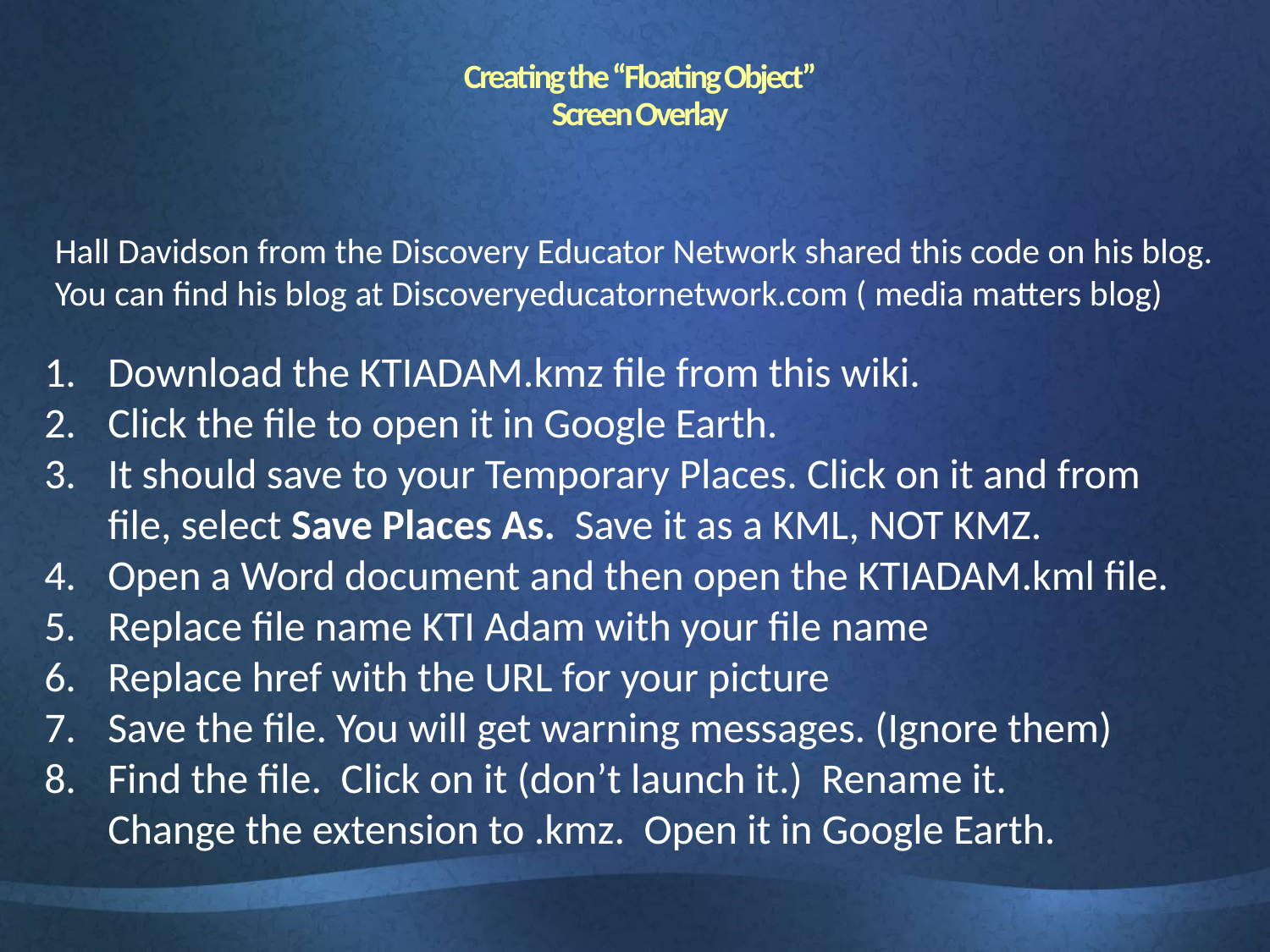

Creating the “Floating Object”
Screen Overlay
Hall Davidson from the Discovery Educator Network shared this code on his blog.  You can find his blog at Discoveryeducatornetwork.com ( media matters blog)
Download the KTIADAM.kmz file from this wiki.
Click the file to open it in Google Earth.
It should save to your Temporary Places. Click on it and from
	file, select Save Places As.  Save it as a KML, NOT KMZ.
Open a Word document and then open the KTIADAM.kml file.
Replace file name KTI Adam with your file name
Replace href with the URL for your picture
Save the file. You will get warning messages. (Ignore them)
Find the file.  Click on it (don’t launch it.)  Rename it.
	Change the extension to .kmz.  Open it in Google Earth.